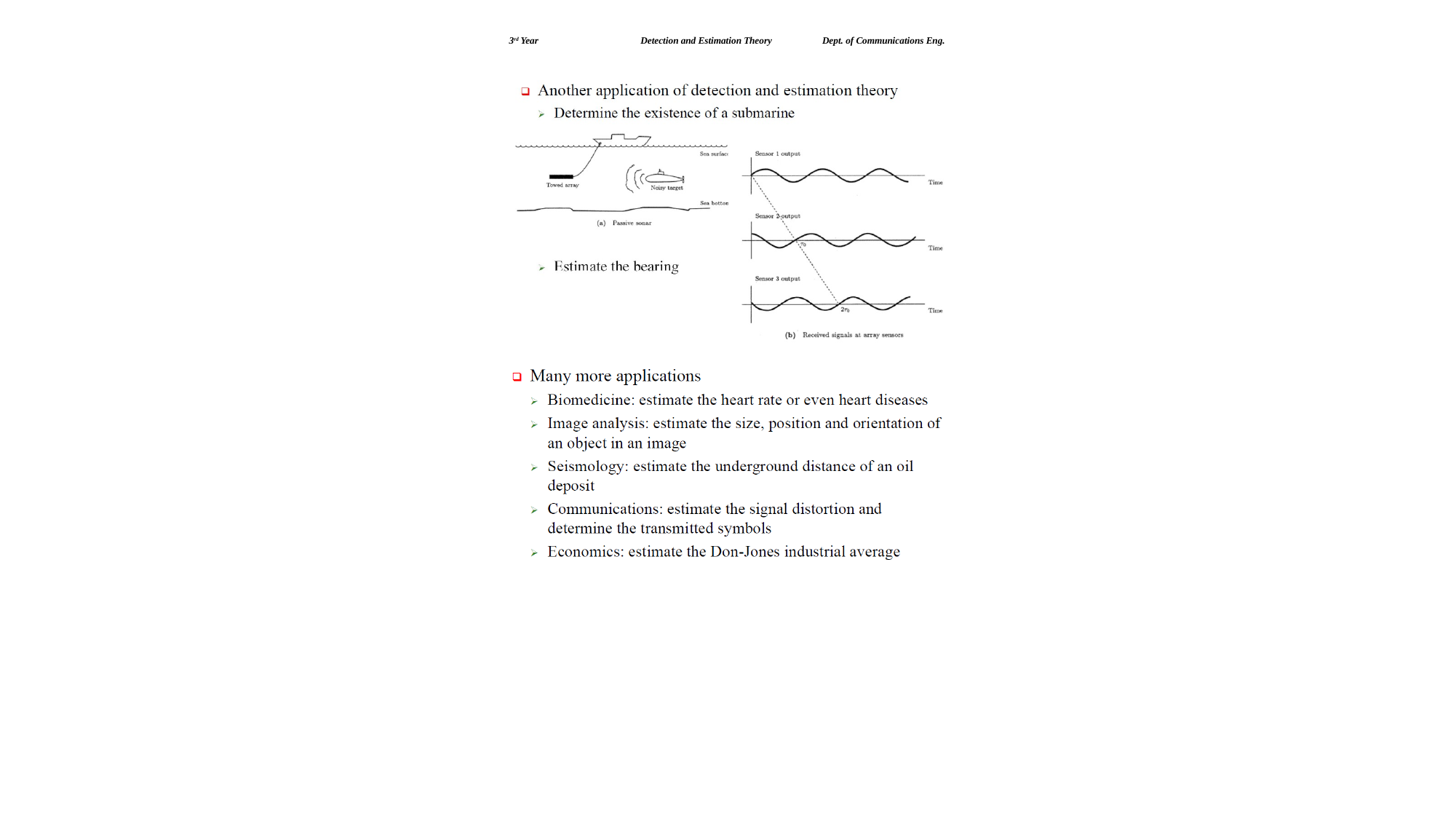

Page | 5
3rd Year
Detection and Estimation Theory
Dept. of Communications Eng.